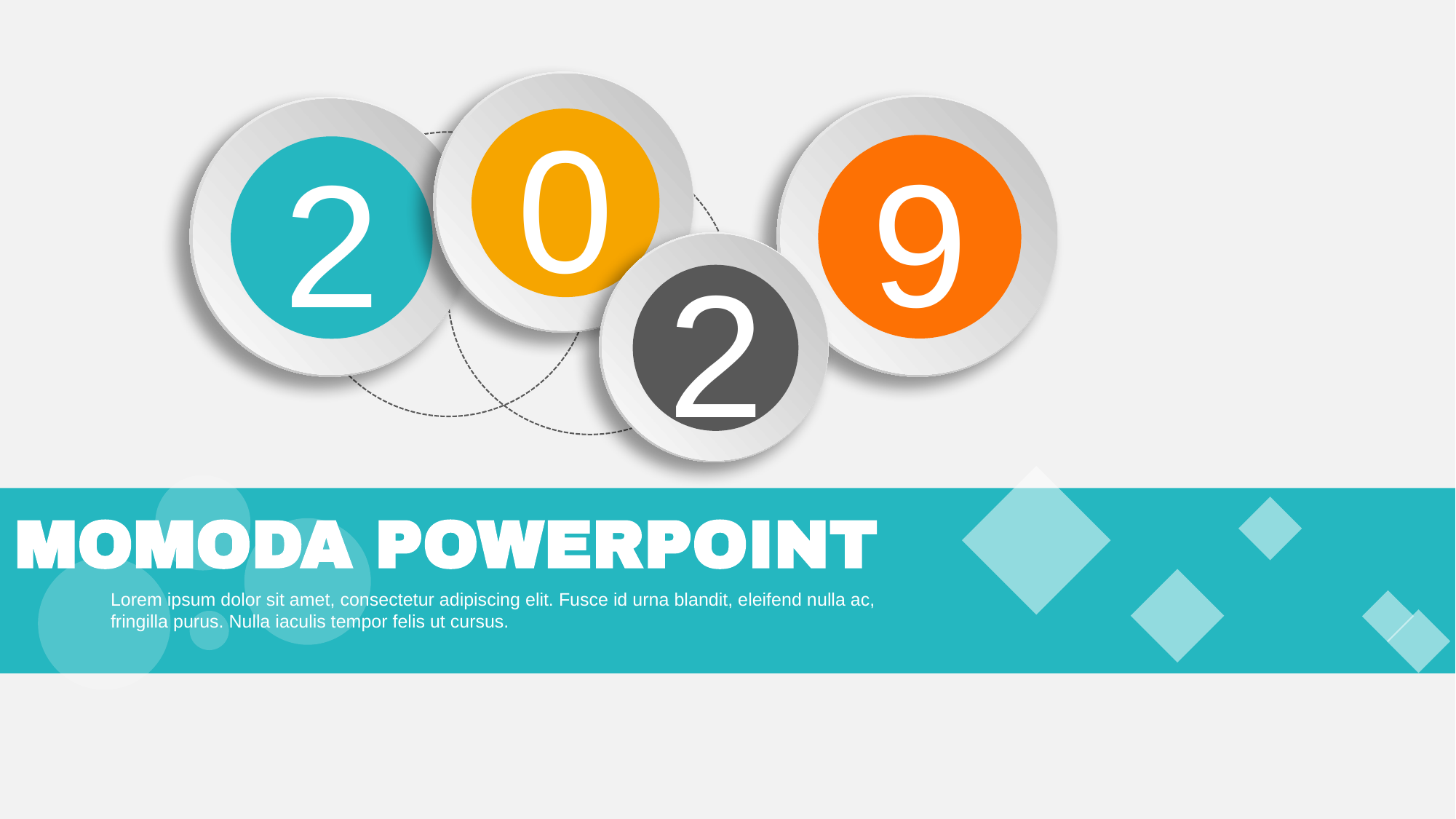

0

9
2

2

MOMODA POWERPOINT

Lorem ipsum dolor sit amet, consectetur adipiscing elit. Fusce id urna blandit, eleifend nulla ac, fringilla purus. Nulla iaculis tempor felis ut cursus.